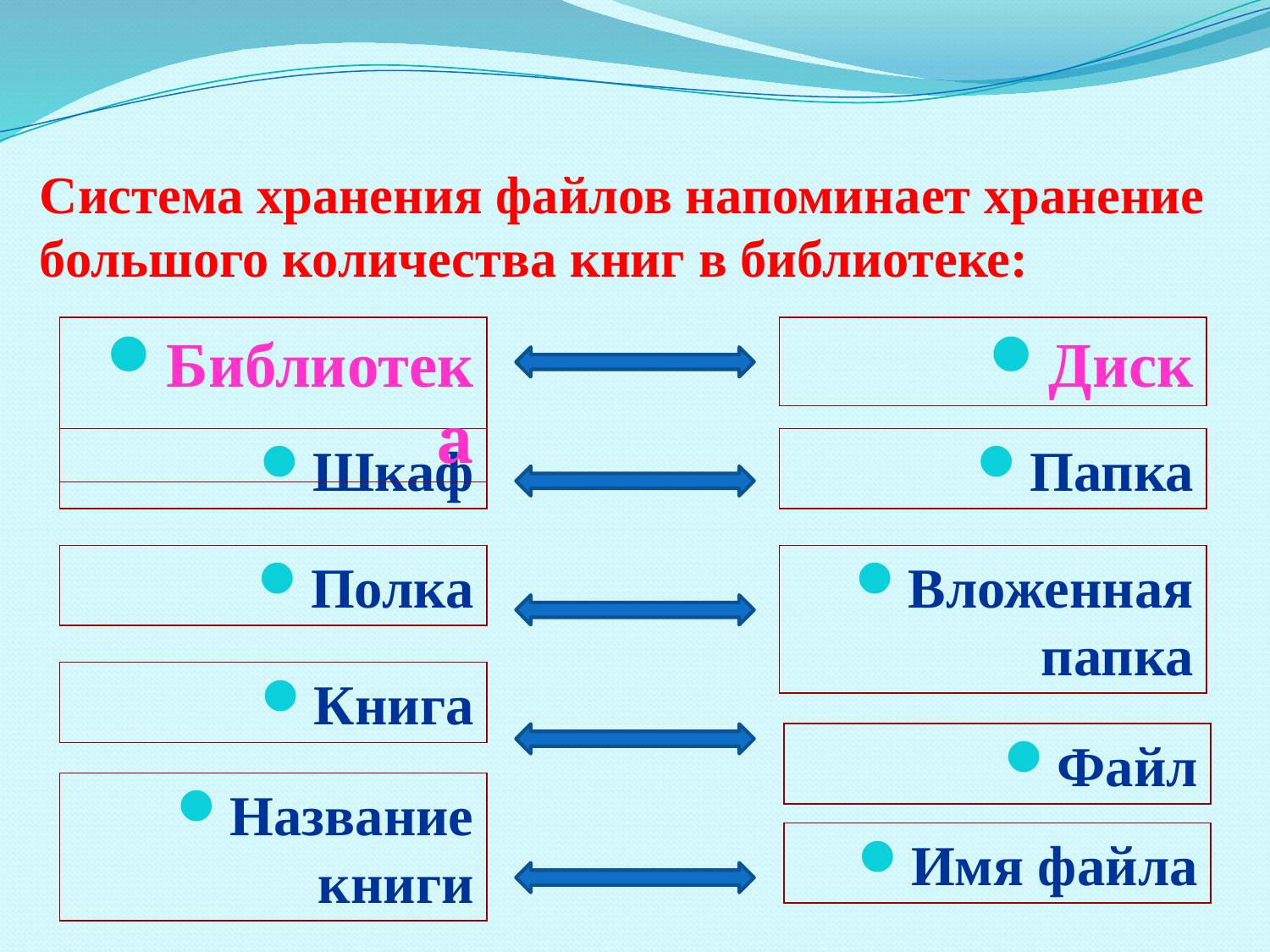

# Система хранения файлов напоминает хранение большого количества книг в библиотеке:
Библиотека
Диск
Шкаф
Папка
Полка
Вложенная папка
Книга
Файл
Название книги
Имя файла